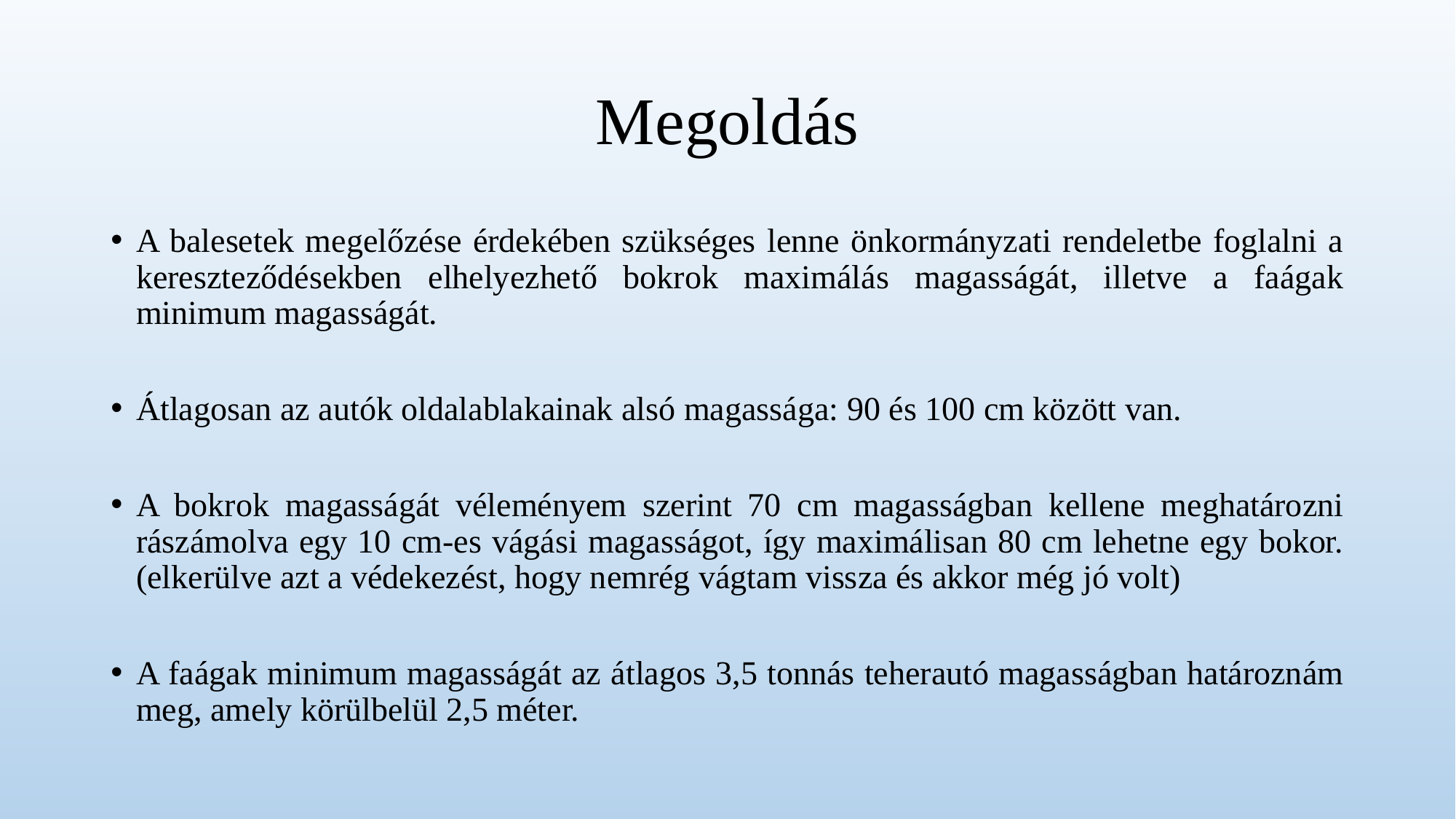

# Megoldás
A balesetek megelőzése érdekében szükséges lenne önkormányzati rendeletbe foglalni a kereszteződésekben elhelyezhető bokrok maximálás magasságát, illetve a faágak minimum magasságát.

Átlagosan az autók oldalablakainak alsó magassága: 90 és 100 cm között van.

A bokrok magasságát véleményem szerint 70 cm magasságban kellene meghatározni rászámolva egy 10 cm-es vágási magasságot, így maximálisan 80 cm lehetne egy bokor. (elkerülve azt a védekezést, hogy nemrég vágtam vissza és akkor még jó volt)

A faágak minimum magasságát az átlagos 3,5 tonnás teherautó magasságban határoznám meg, amely körülbelül 2,5 méter.